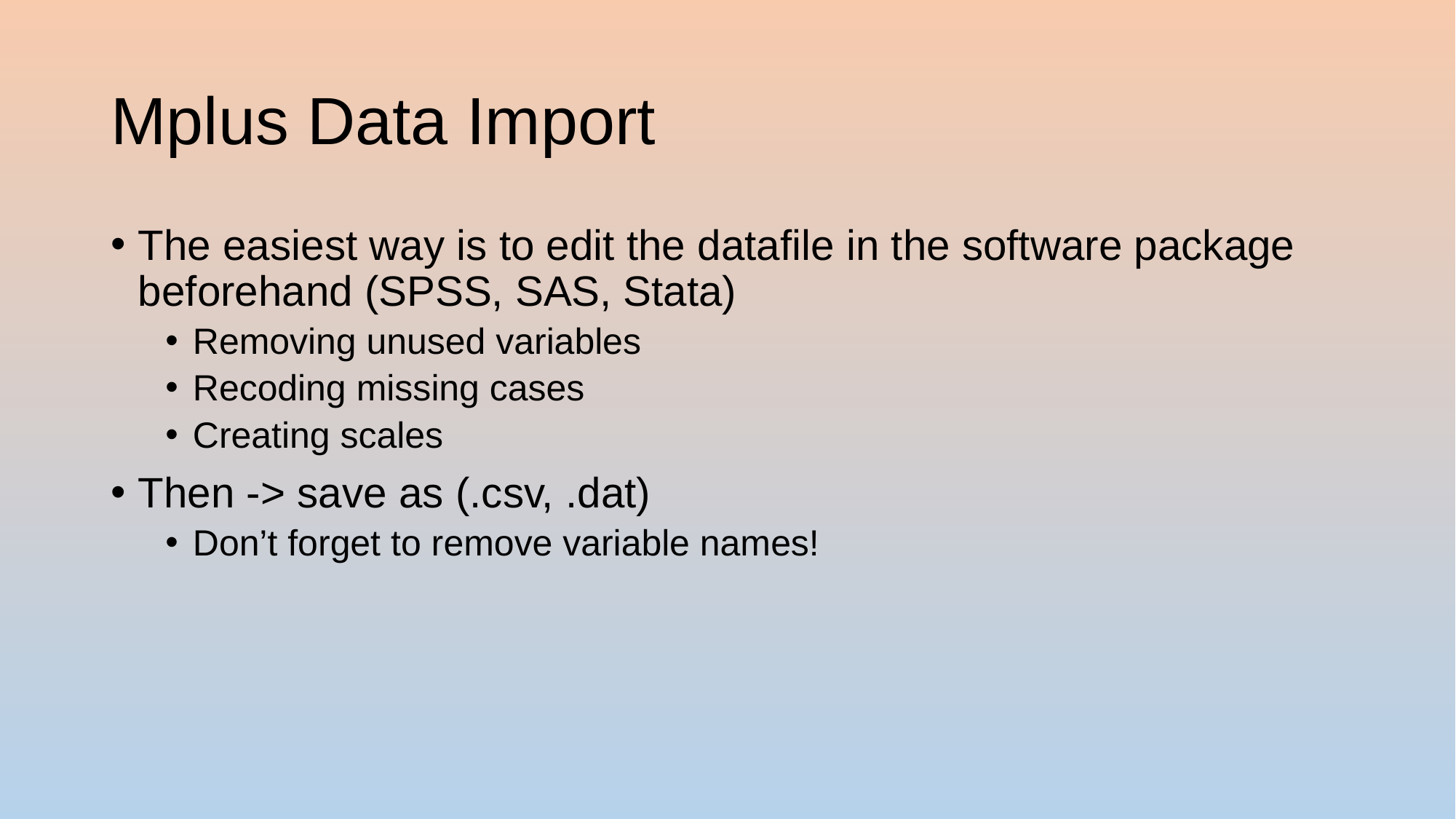

# Mplus Data Import
The easiest way is to edit the datafile in the software package beforehand (SPSS, SAS, Stata)
Removing unused variables
Recoding missing cases
Creating scales
Then -> save as (.csv, .dat)
Don’t forget to remove variable names!